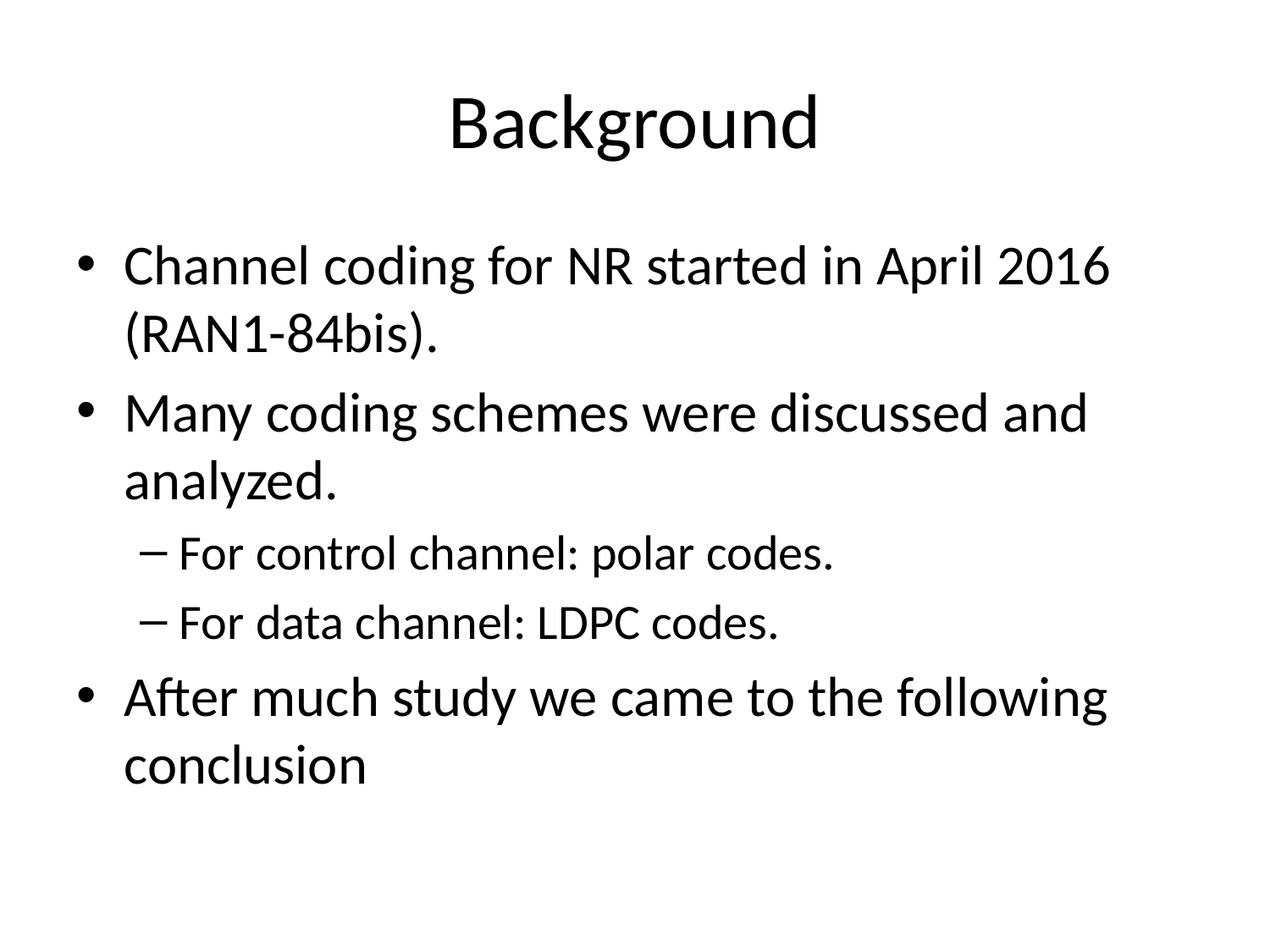

# Background
Channel coding for NR started in April 2016 (RAN1-84bis).
Many coding schemes were discussed and analyzed.
For control channel: polar codes.
For data channel: LDPC codes.
After much study we came to the following conclusion